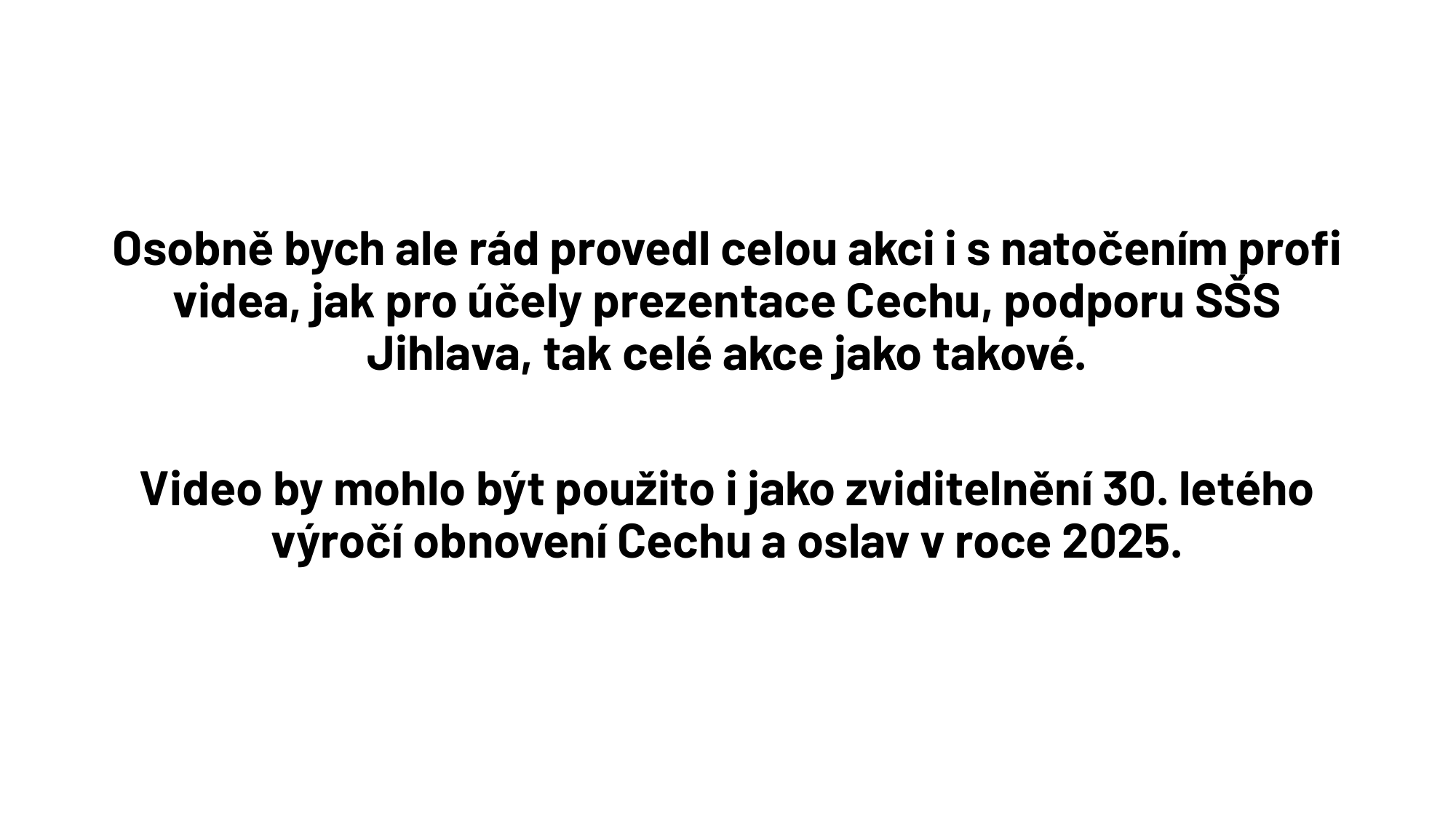

#
Osobně bych ale rád provedl celou akci i s natočením profi videa, jak pro účely prezentace Cechu, podporu SŠS Jihlava, tak celé akce jako takové.

Video by mohlo být použito i jako zviditelnění 30. letého výročí obnovení Cechu a oslav v roce 2025.